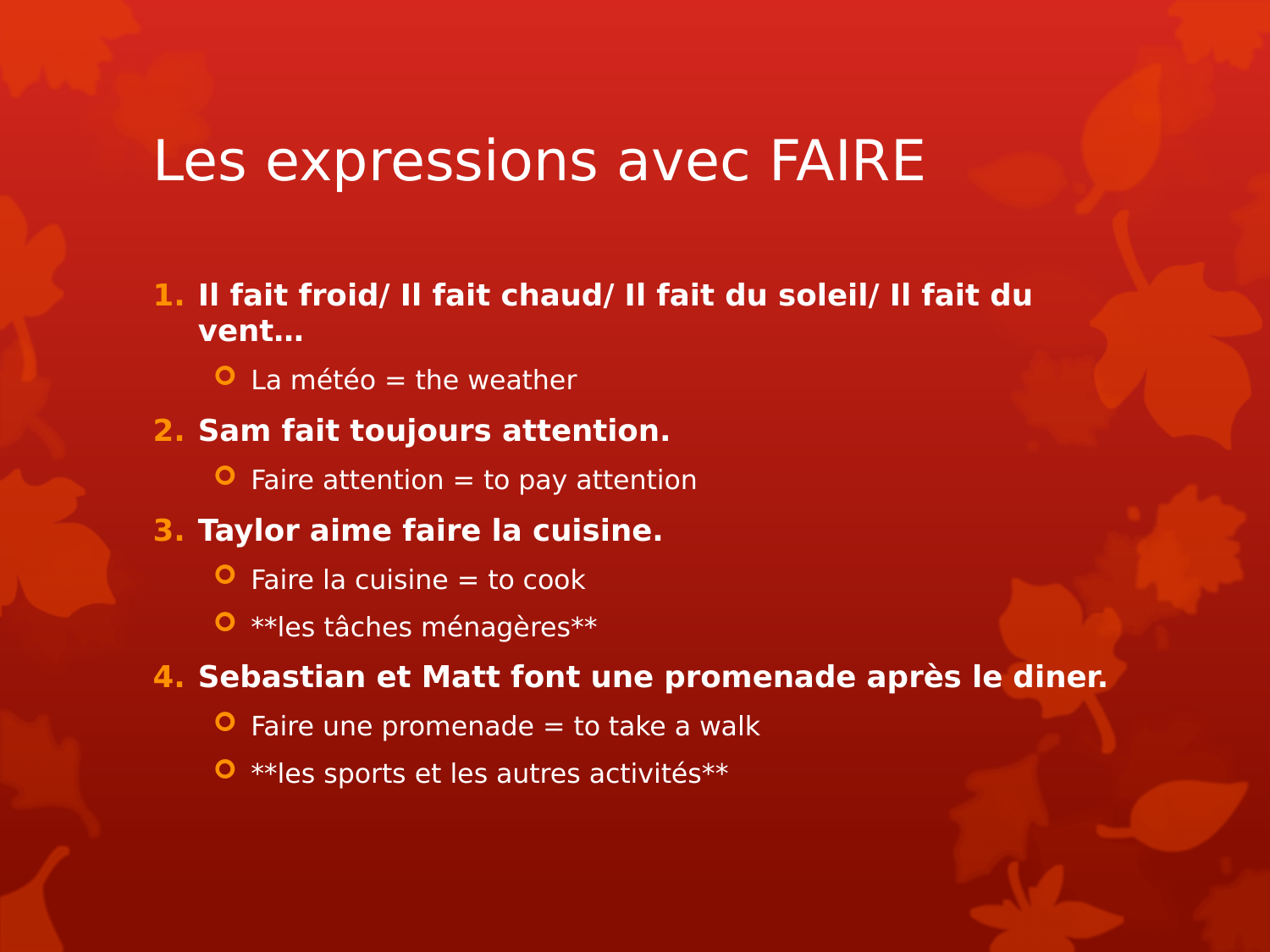

# Les expressions avec FAIRE
Il fait froid/ Il fait chaud/ Il fait du soleil/ Il fait du vent…
La météo = the weather
Sam fait toujours attention.
Faire attention = to pay attention
Taylor aime faire la cuisine.
Faire la cuisine = to cook
**les tâches ménagères**
Sebastian et Matt font une promenade après le diner.
Faire une promenade = to take a walk
**les sports et les autres activités**